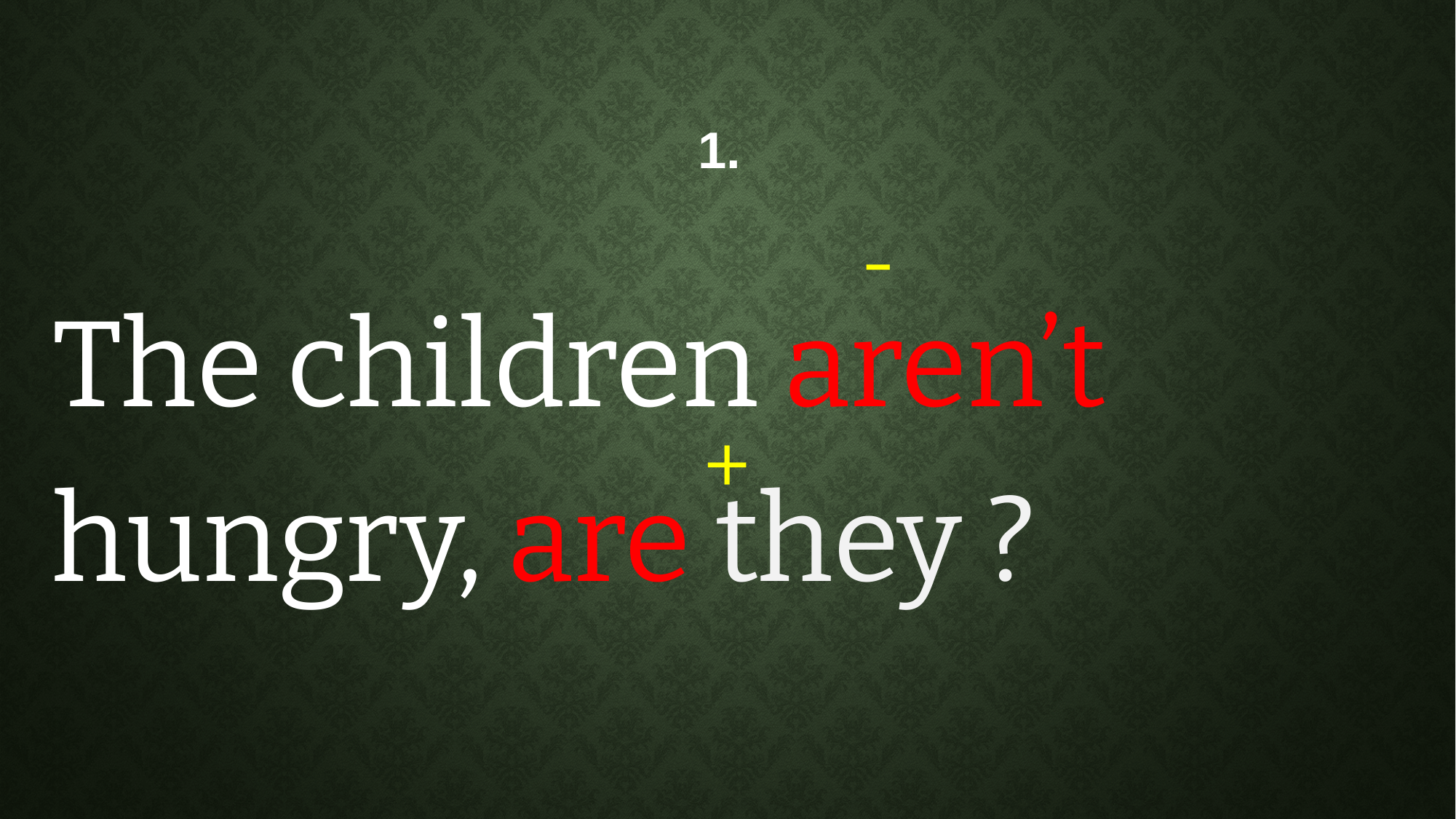

# 1.
-
The children aren’t hungry, are they ?
+